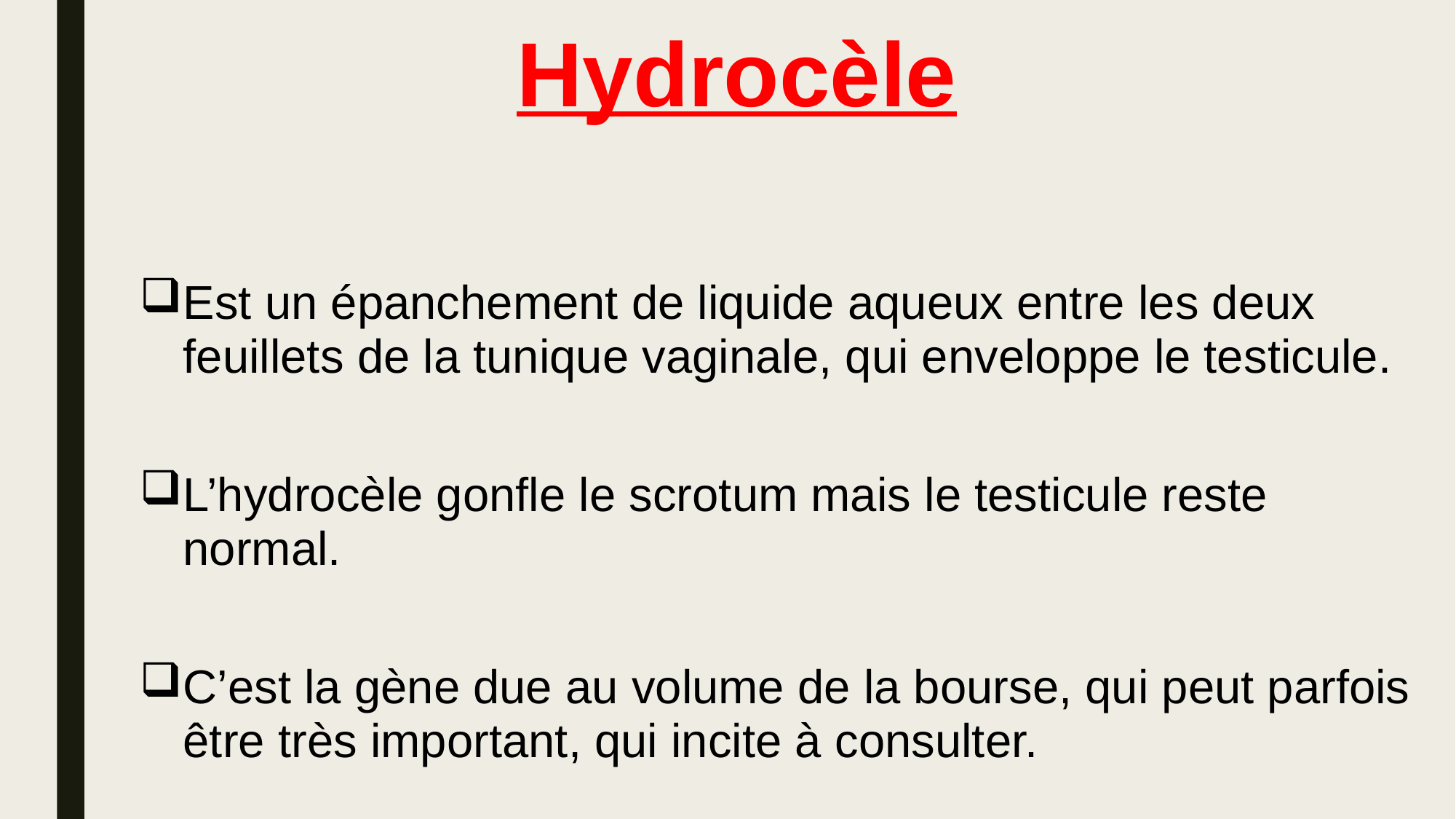

# Hydrocèle

Est un épanchement de liquide aqueux entre les deux feuillets de la tunique vaginale, qui enveloppe le testicule.

L’hydrocèle gonfle le scrotum mais le testicule reste normal.

C’est la gène due au volume de la bourse, qui peut parfois être très important, qui incite à consulter.